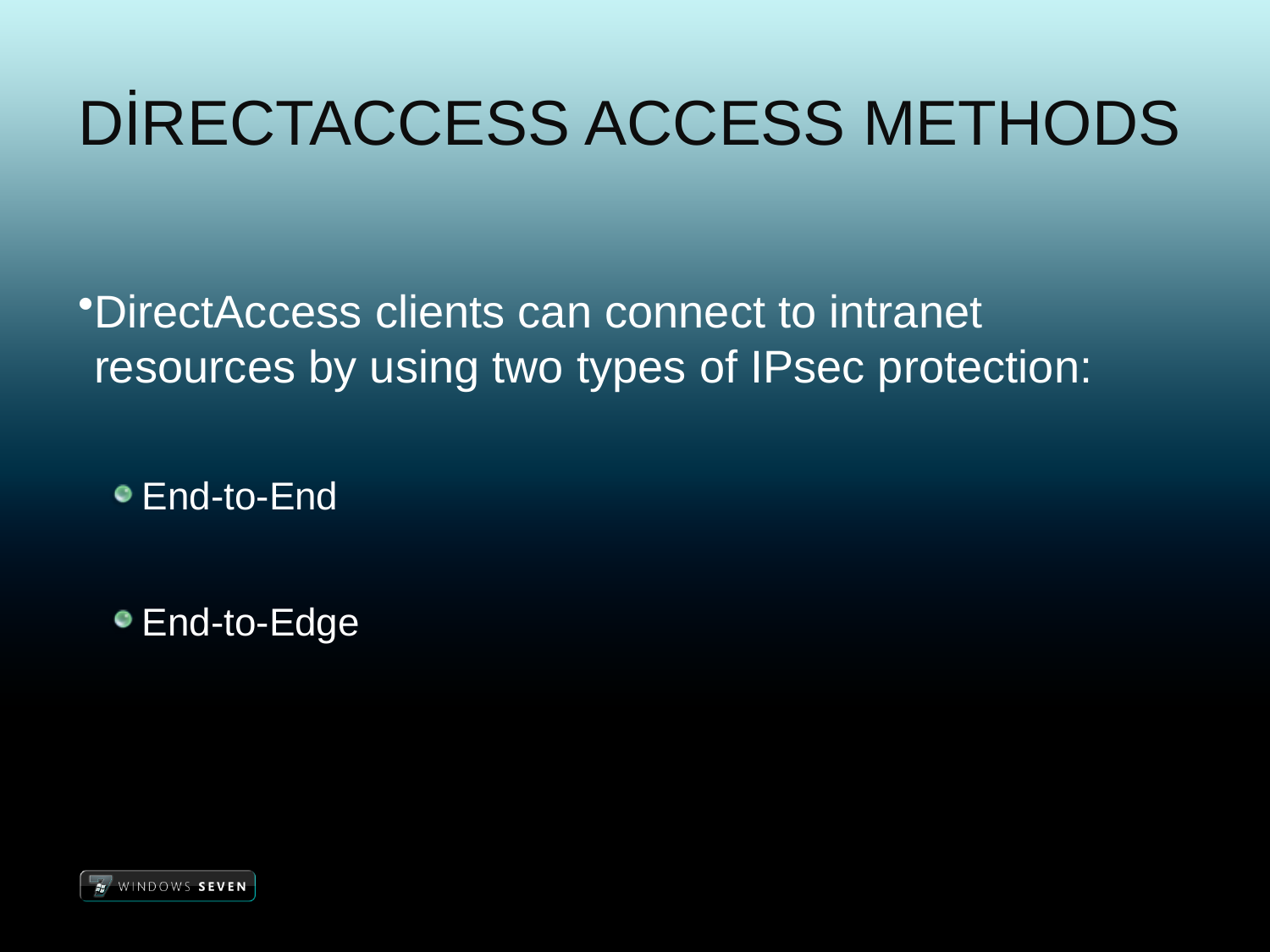

# Directaccess access methods

DirectAccess clients can connect to intranet resources by using two types of IPsec protection:

End-to-End

End-to-Edge